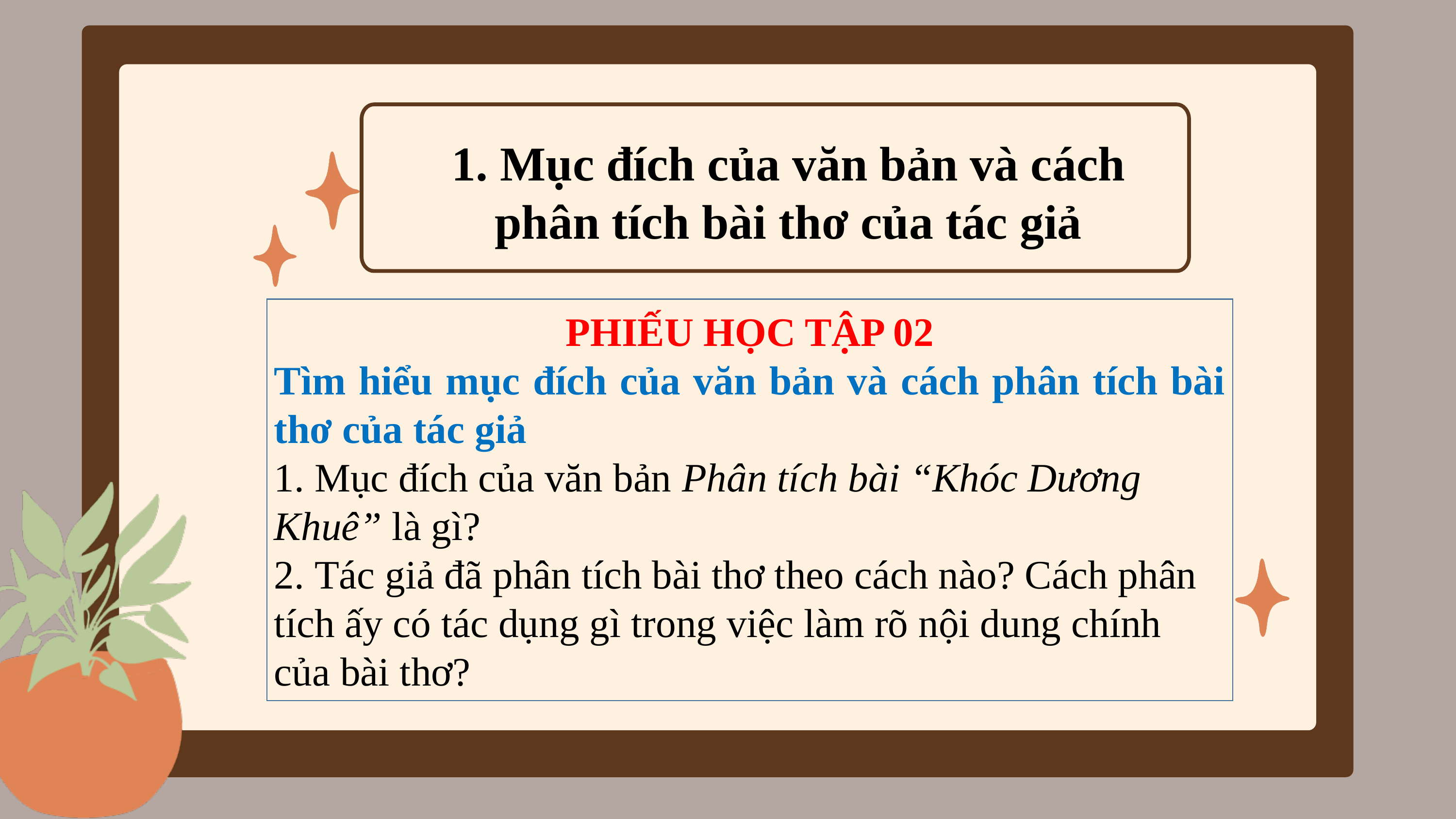

1. Mục đích của văn bản và cách phân tích bài thơ của tác giả

PHIẾU HỌC TẬP 02
Tìm hiểu mục đích của văn bản và cách phân tích bài thơ của tác giả
1. Mục đích của văn bản Phân tích bài “Khóc Dương Khuê” là gì?
2. Tác giả đã phân tích bài thơ theo cách nào? Cách phân tích ấy có tác dụng gì trong việc làm rõ nội dung chính của bài thơ?